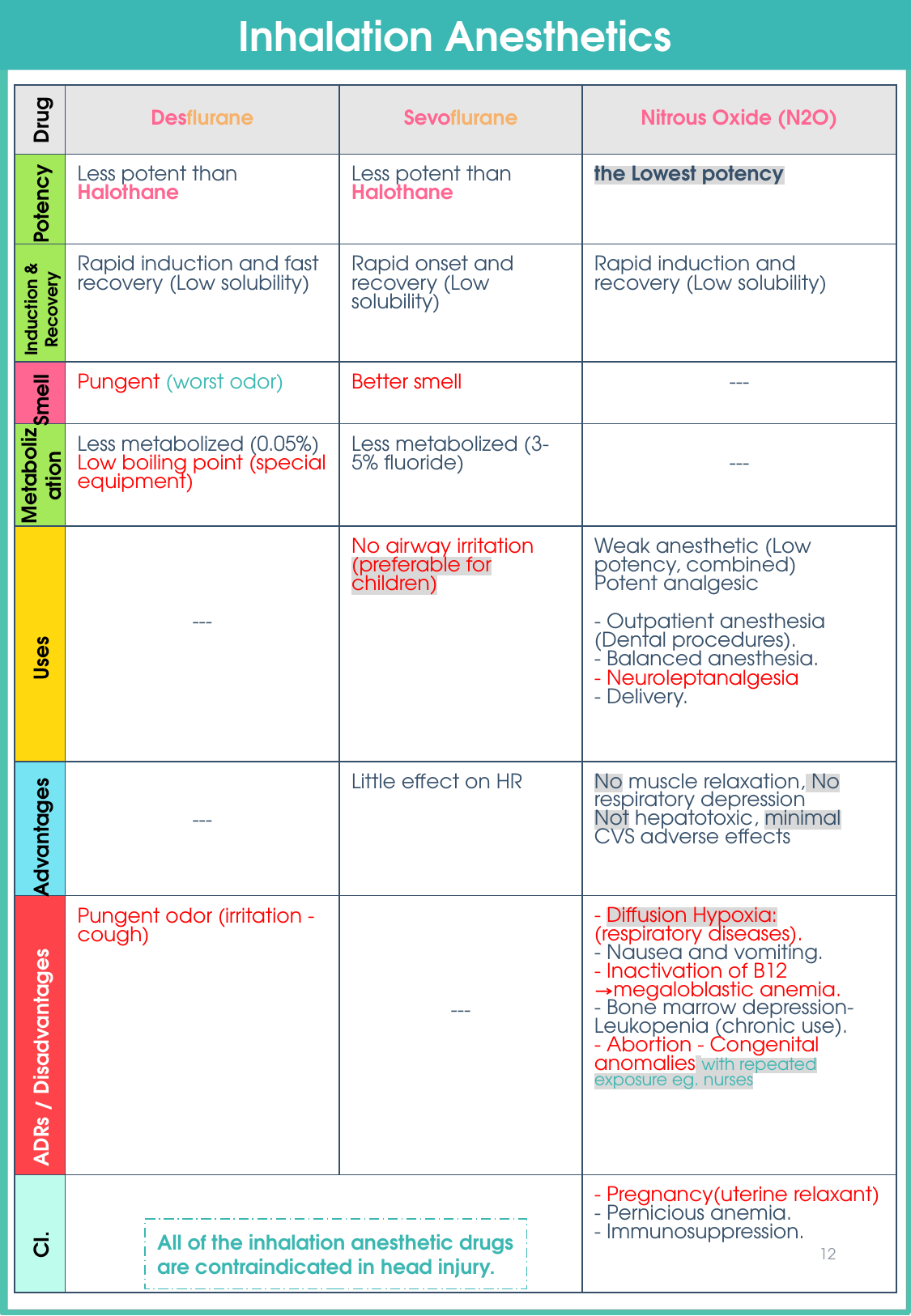

Inhalation Anesthetics
|  | Desflurane | Sevoflurane | Nitrous Oxide (N2O) |
| --- | --- | --- | --- |
|  | Less potent than Halothane | Less potent than Halothane | the Lowest potency |
|  | Rapid induction and fast recovery (Low solubility) | Rapid onset and recovery (Low solubility) | Rapid induction and recovery (Low solubility) |
|  | Pungent (worst odor) | Better smell | --- |
|  | Less metabolized (0.05%) Low boiling point (special equipment) | Less metabolized (3-5% fluoride) | --- |
|  | --- | No airway irritation (preferable for children) | Weak anesthetic (Low potency, combined) Potent analgesic - Outpatient anesthesia (Dental procedures). - Balanced anesthesia. - Neuroleptanalgesia - Delivery. |
|  | --- | Little effect on HR | No muscle relaxation, No respiratory depression Not hepatotoxic, minimal CVS adverse effects |
|  | Pungent odor (irritation - cough) | --- | - Diffusion Hypoxia: (respiratory diseases). - Nausea and vomiting. - Inactivation of B12 →megaloblastic anemia. - Bone marrow depression-Leukopenia (chronic use). - Abortion - Congenital anomalies with repeated exposure eg. nurses |
|  |  |  | - Pregnancy(uterine relaxant) - Pernicious anemia. - Immunosuppression. |
Drug
Potency
Induction & Recovery
Smell
Metabolization
Uses
Advantages
ADRs / Disadvantages
CI.
12

All of the inhalation anesthetic drugs are contraindicated in head injury.